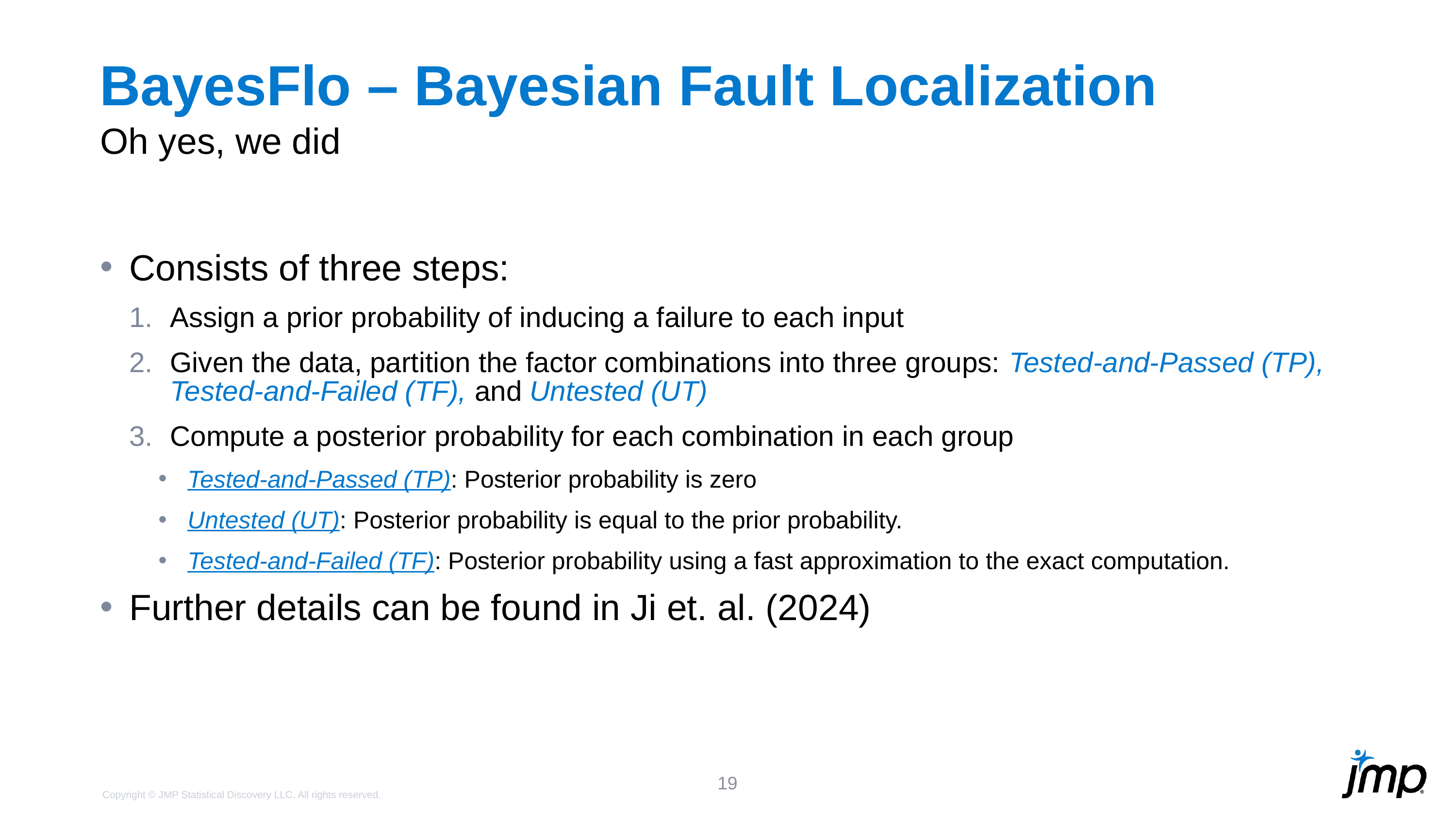

# BayesFlo – Bayesian Fault Localization
Oh yes, we did

Consists of three steps:
Assign a prior probability of inducing a failure to each input
Given the data, partition the factor combinations into three groups: Tested-and-Passed (TP), Tested-and-Failed (TF), and Untested (UT)
Compute a posterior probability for each combination in each group
Tested-and-Passed (TP): Posterior probability is zero
Untested (UT): Posterior probability is equal to the prior probability.
Tested-and-Failed (TF): Posterior probability using a fast approximation to the exact computation.
Further details can be found in Ji et. al. (2024)
19